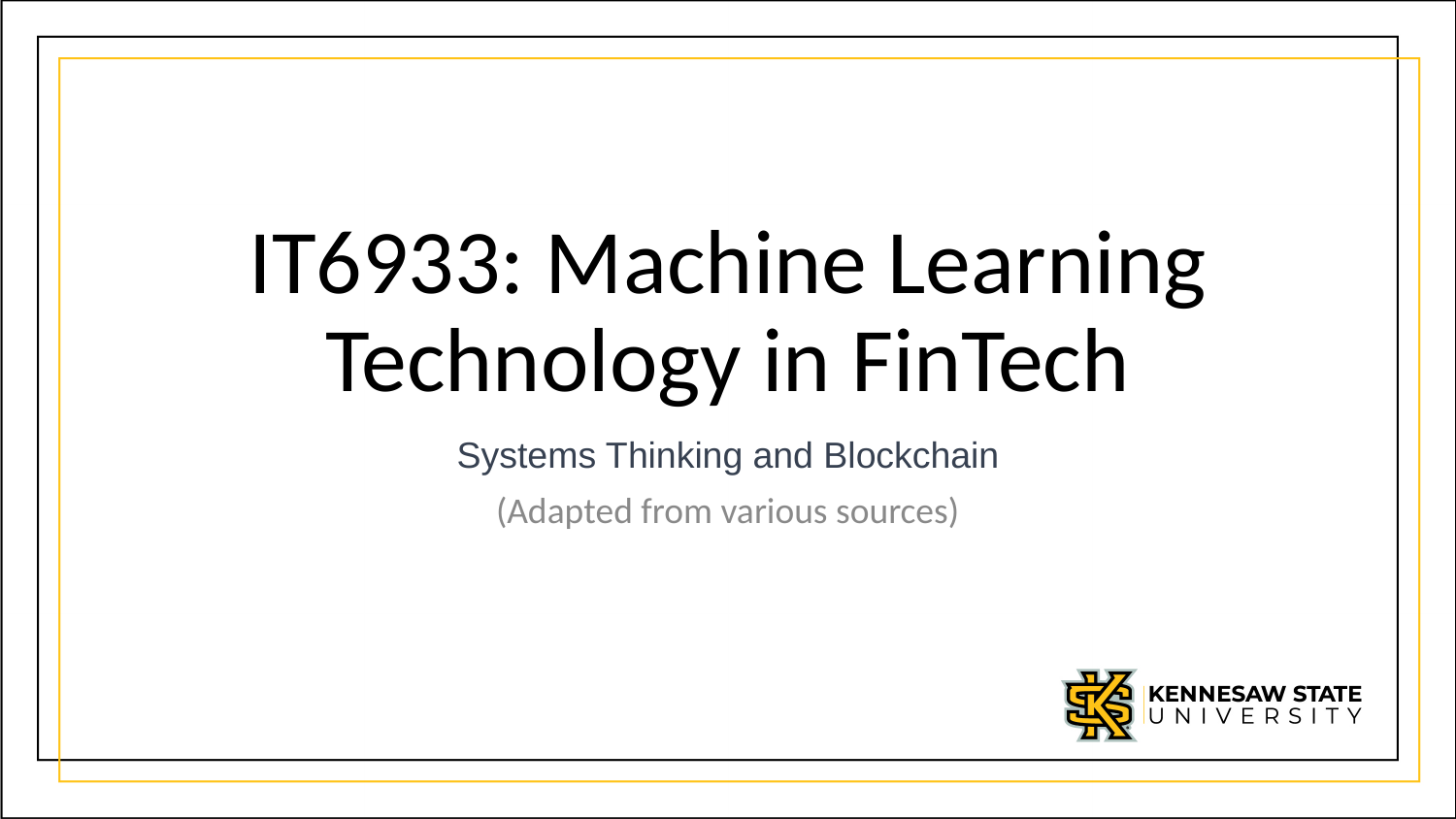

# IT6933: Machine Learning Technology in FinTech
Systems Thinking and Blockchain
(Adapted from various sources)